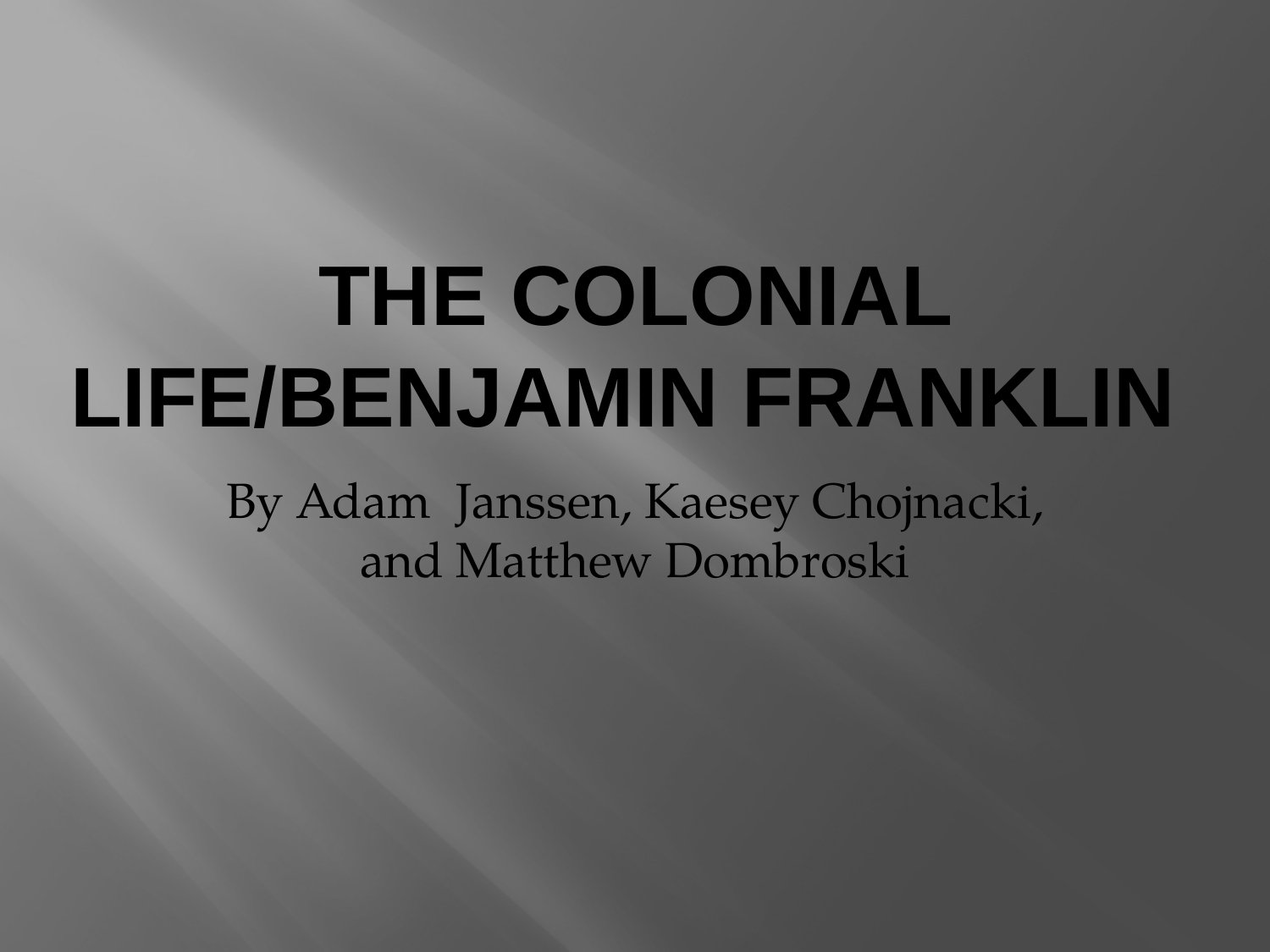

# The colonial life/Benjamin Franklin
By Adam  Janssen, Kaesey Chojnacki, and Matthew Dombroski